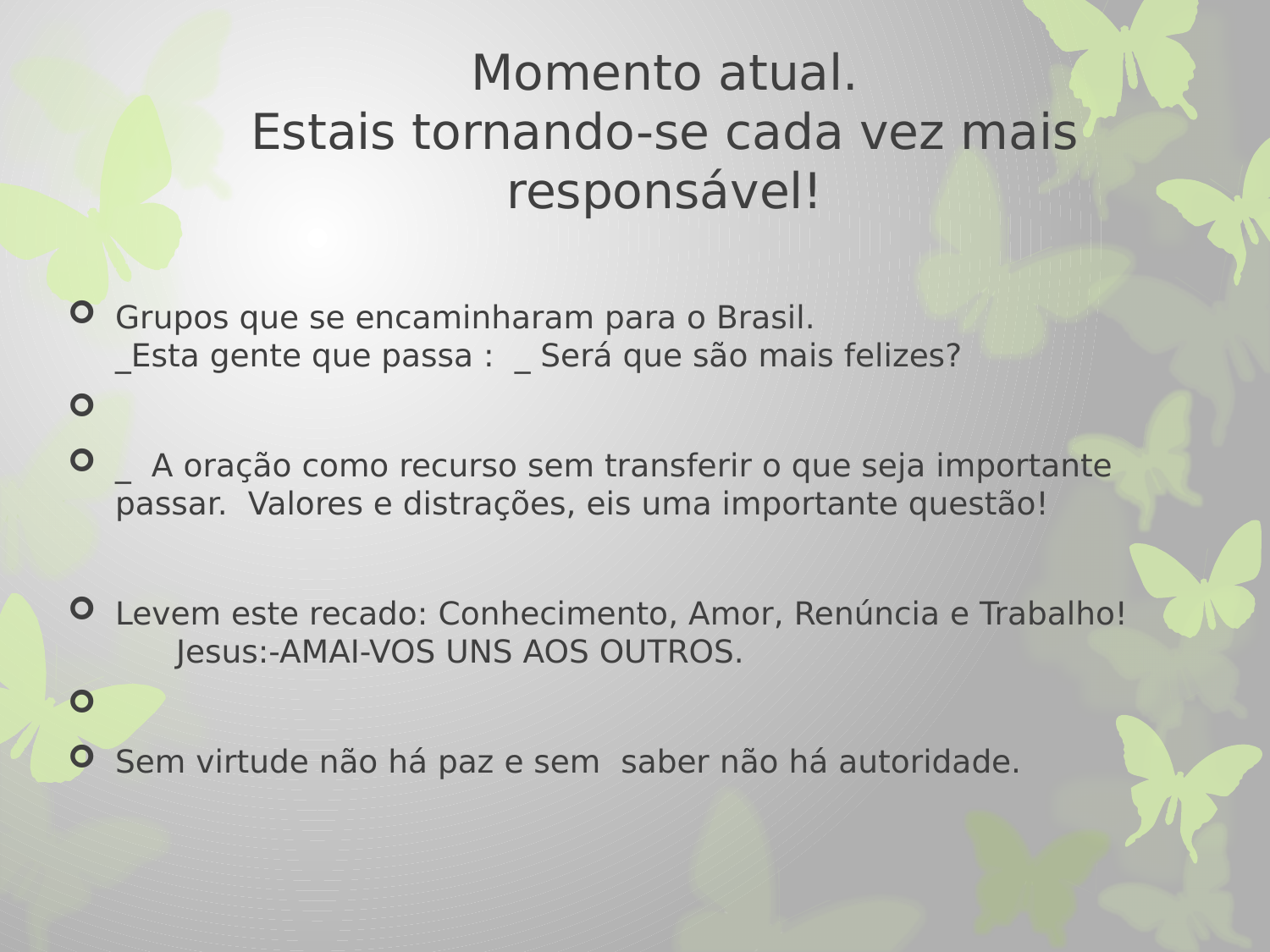

# Momento atual. Estais tornando-se cada vez mais responsável!
Grupos que se encaminharam para o Brasil.                                   _Esta gente que passa :  _ Será que são mais felizes?

_  A oração como recurso sem transferir o que seja importante passar.  Valores e distrações, eis uma importante questão!

Levem este recado: Conhecimento, Amor, Renúncia e Trabalho!              Jesus:-AMAI-VOS UNS AOS OUTROS.

Sem virtude não há paz e sem  saber não há autoridade.